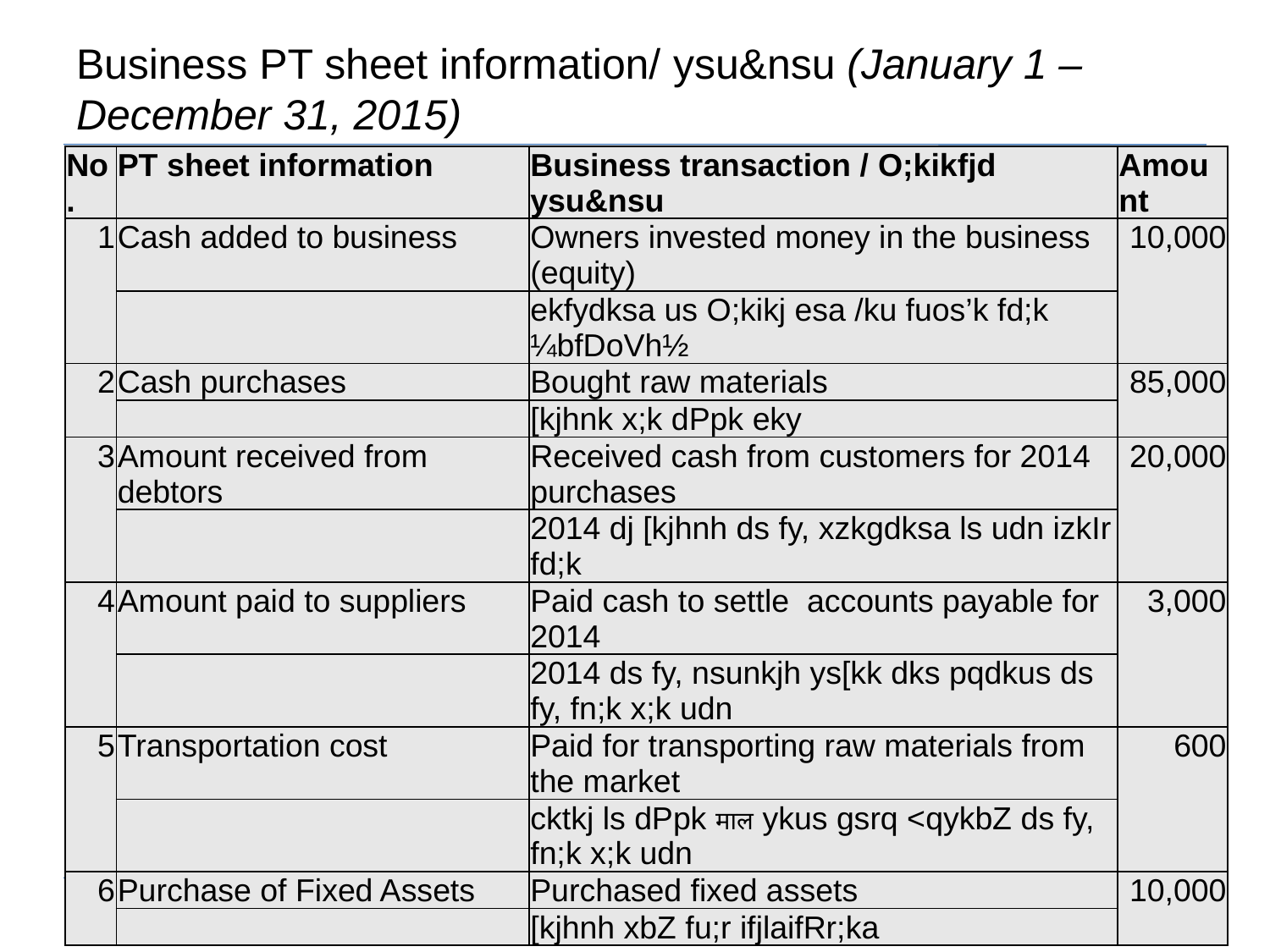

# Business PT sheet information/ ysu&nsu (January 1 – December 31, 2015)
| No. | PT sheet information | Business transaction / O;kikfjd ysu&nsu | Amount |
| --- | --- | --- | --- |
| 1 | Cash added to business | Owners invested money in the business (equity) | 10,000 |
|  |  | ekfydksa us O;kikj esa /ku fuos’k fd;k ¼bfDoVh½ |  |
| 2 | Cash purchases | Bought raw materials | 85,000 |
|  |  | [kjhnk x;k dPpk eky |  |
| 3 | Amount received from debtors | Received cash from customers for 2014 purchases | 20,000 |
|  |  | 2014 dj [kjhnh ds fy, xzkgdksa ls udn izkIr fd;k |  |
| 4 | Amount paid to suppliers | Paid cash to settle accounts payable for 2014 | 3,000 |
|  |  | 2014 ds fy, nsunkjh ys[kk dks pqdkus ds fy, fn;k x;k udn |  |
| 5 | Transportation cost | Paid for transporting raw materials from the market | 600 |
|  |  | cktkj ls dPpk माल ykus gsrq <qykbZ ds fy, fn;k x;k udn |  |
| 6 | Purchase of Fixed Assets | Purchased fixed assets | 10,000 |
|  |  | [kjhnh xbZ fu;r ifjlaifRr;ka |  |
37